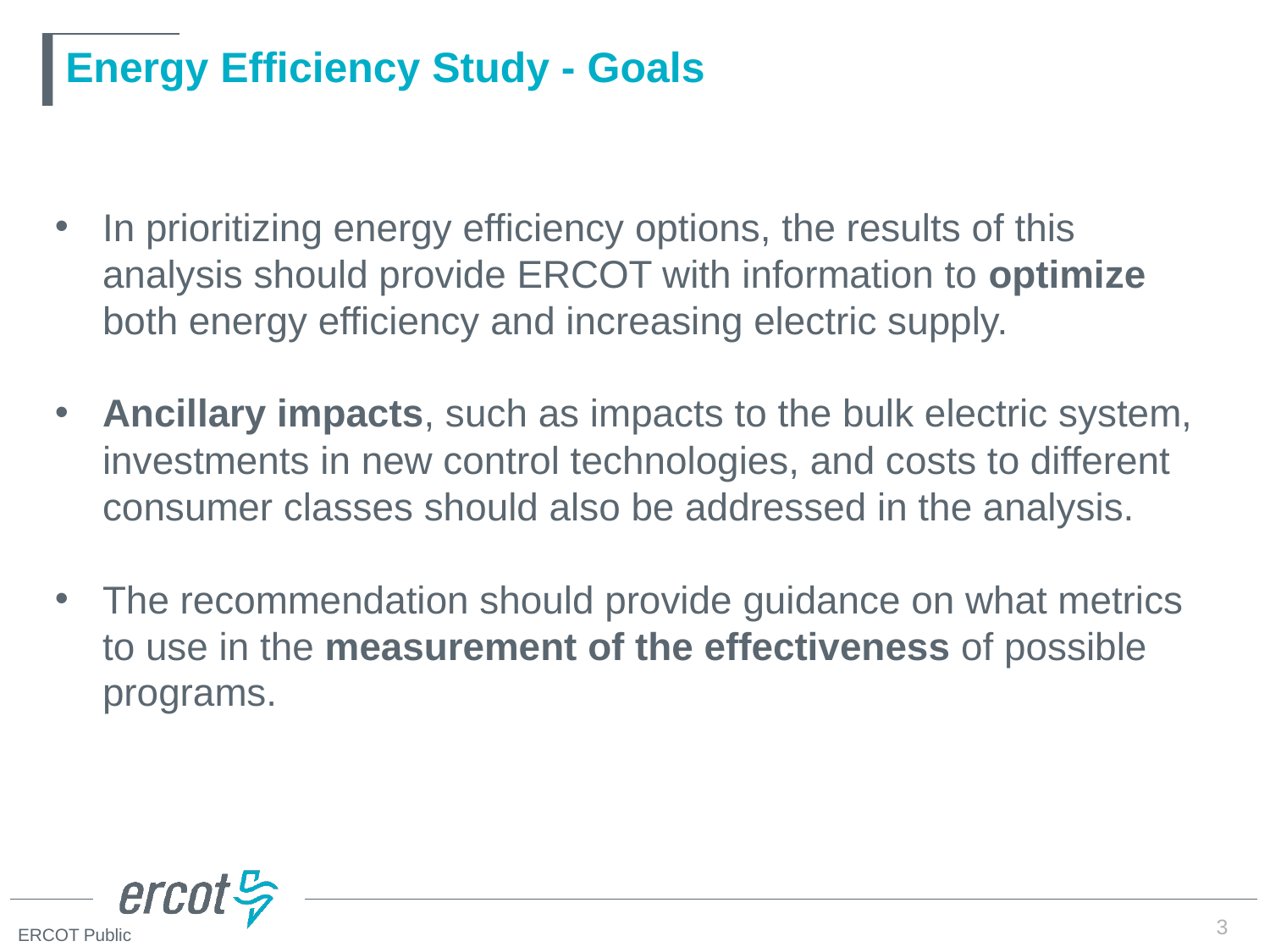

# Energy Efficiency Study - Goals
In prioritizing energy efficiency options, the results of this analysis should provide ERCOT with information to optimize both energy efficiency and increasing electric supply.

Ancillary impacts, such as impacts to the bulk electric system, investments in new control technologies, and costs to different consumer classes should also be addressed in the analysis.

The recommendation should provide guidance on what metrics to use in the measurement of the effectiveness of possible programs.
3